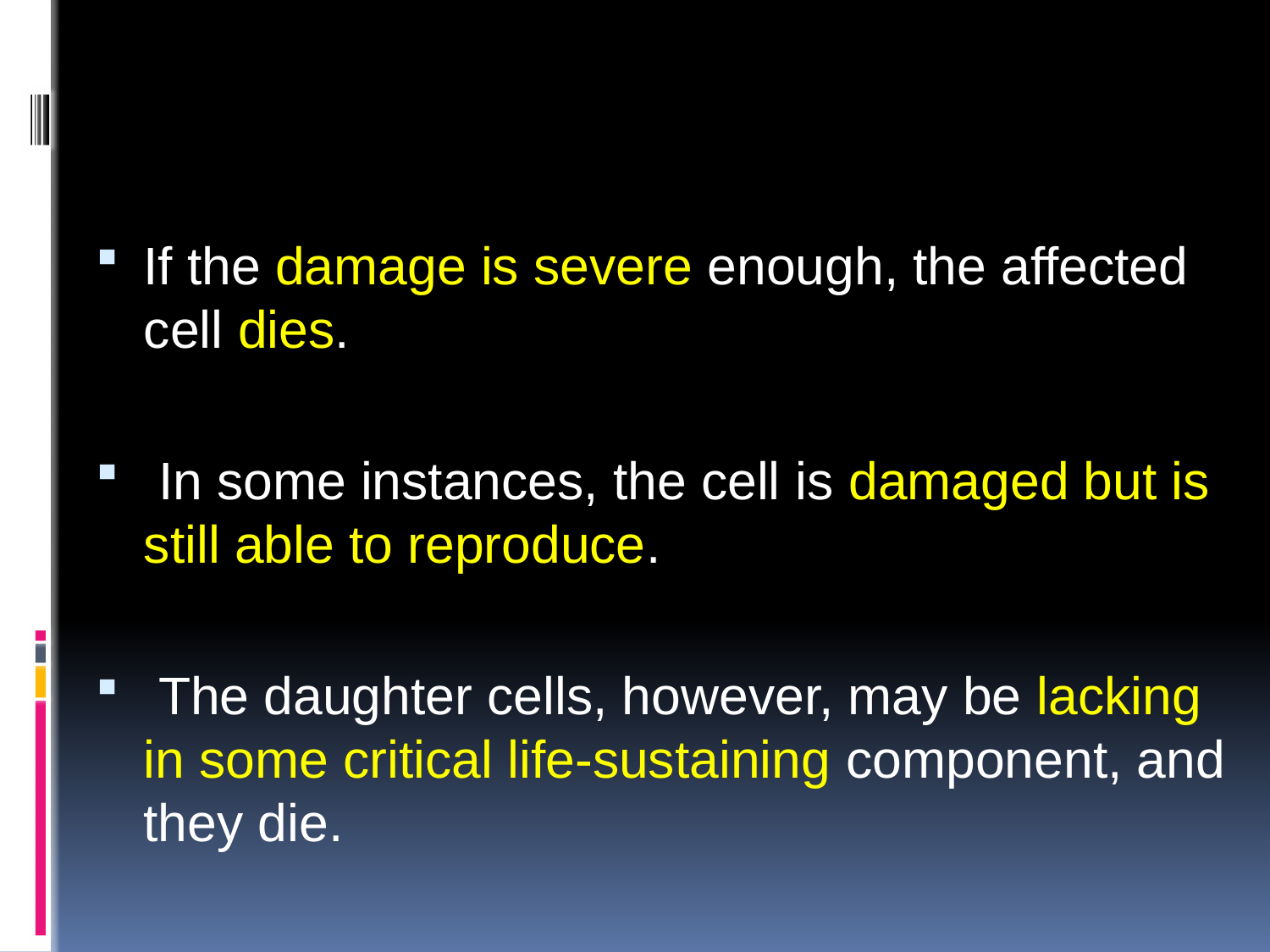

If the damage is severe enough, the affected cell dies.

 In some instances, the cell is damaged but is still able to reproduce.

 The daughter cells, however, may be lacking in some critical life-sustaining component, and they die.